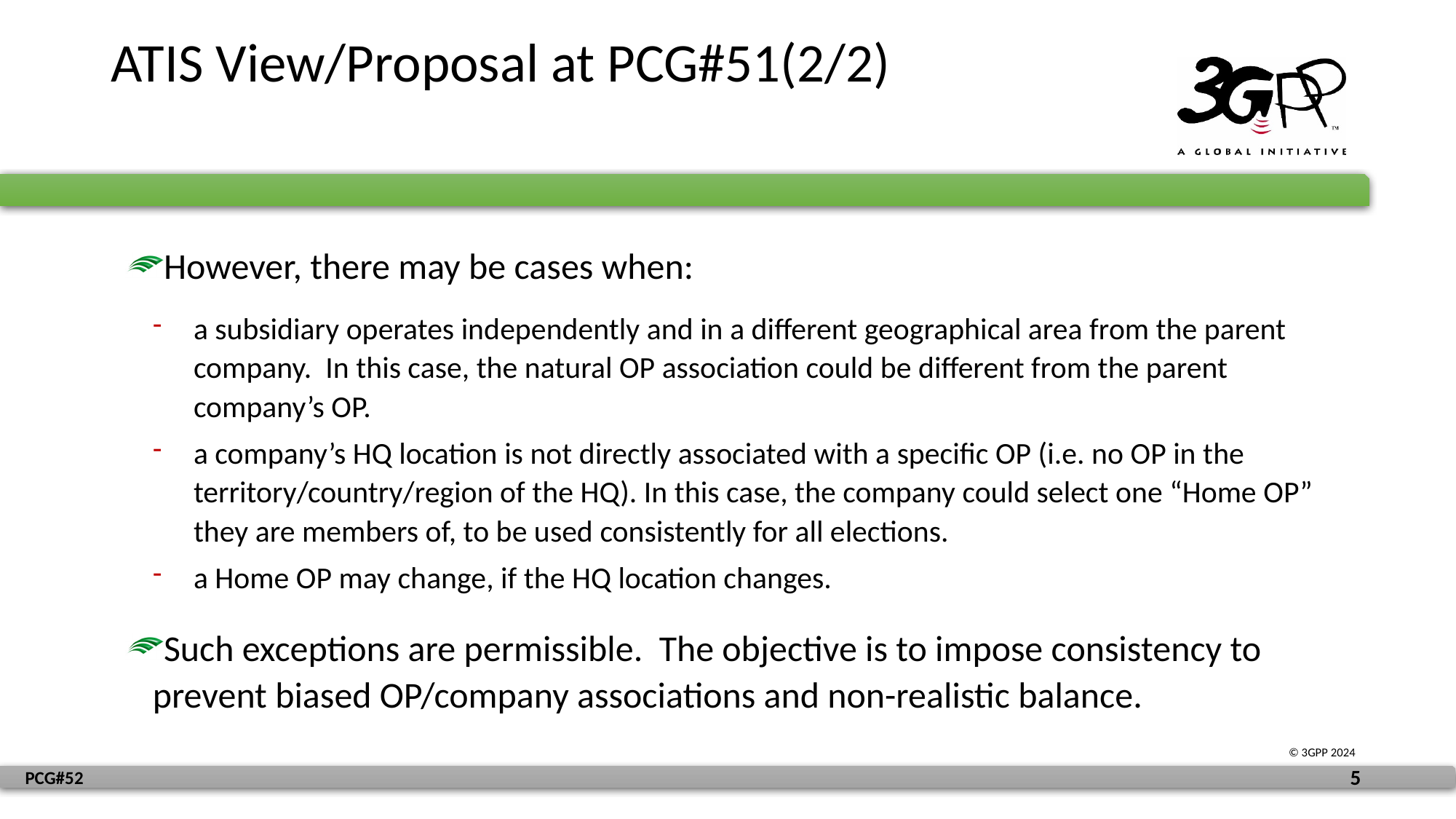

# ATIS View/Proposal at PCG#51(2/2)
However, there may be cases when:
a subsidiary operates independently and in a different geographical area from the parent company.  In this case, the natural OP association could be different from the parent company’s OP.
a company’s HQ location is not directly associated with a specific OP (i.e. no OP in the territory/country/region of the HQ). In this case, the company could select one “Home OP” they are members of, to be used consistently for all elections.
a Home OP may change, if the HQ location changes.
Such exceptions are permissible.  The objective is to impose consistency to prevent biased OP/company associations and non-realistic balance.